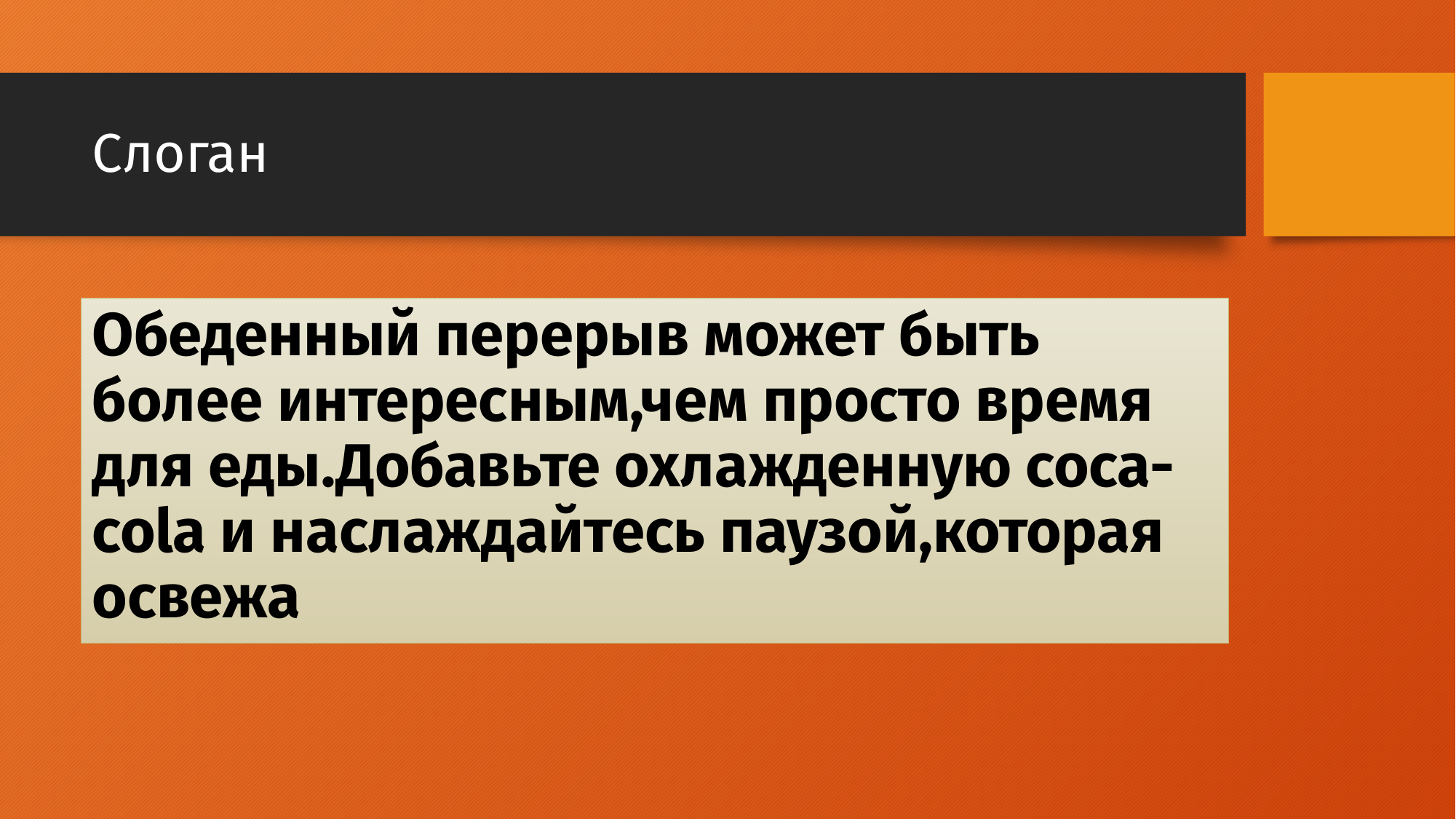

# Слоган
Обеденный перерыв может быть более интересным,чем просто время для еды.Добавьте охлажденную coca-cola и наслаждайтесь паузой,которая освежа